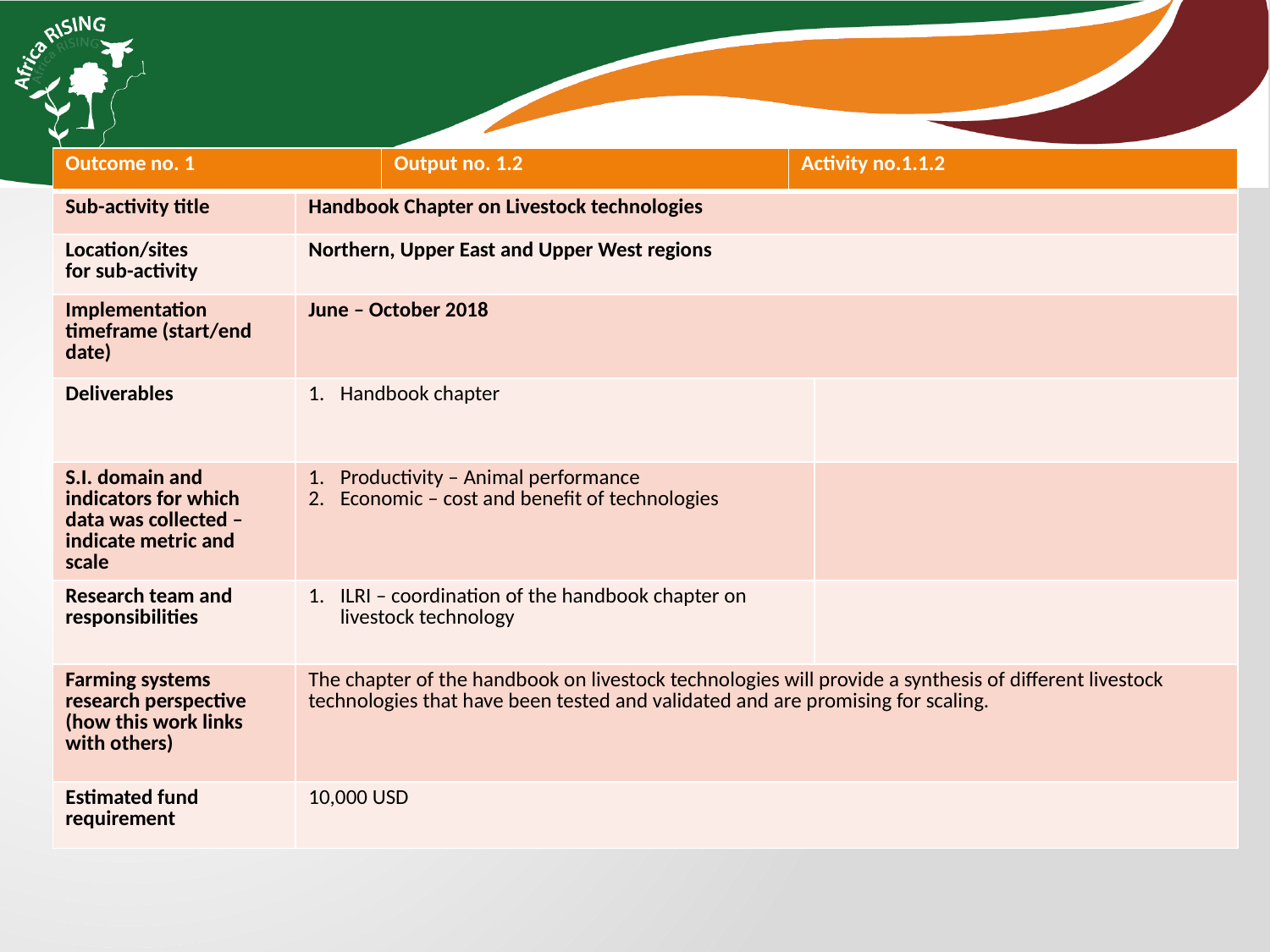

| Outcome no. 1 |  | Output no. 1.2 | Activity no.1.1.2 |  |
| --- | --- | --- | --- | --- |
| Sub-activity title | Handbook Chapter on Livestock technologies |  |  |  |
| Location/sites for sub-activity | Northern, Upper East and Upper West regions |  |  |  |
| Implementation timeframe (start/end date) | June – October 2018 |  |  |  |
| Deliverables | Handbook chapter |  |  |  |
| S.I. domain and indicators for which data was collected – indicate metric and scale | Productivity – Animal performance Economic – cost and benefit of technologies |  |  |  |
| Research team and responsibilities | ILRI – coordination of the handbook chapter on livestock technology |  |  |  |
| Farming systems research perspective (how this work links with others) | The chapter of the handbook on livestock technologies will provide a synthesis of different livestock technologies that have been tested and validated and are promising for scaling. |  |  |  |
| Estimated fund requirement | 10,000 USD |  |  |  |